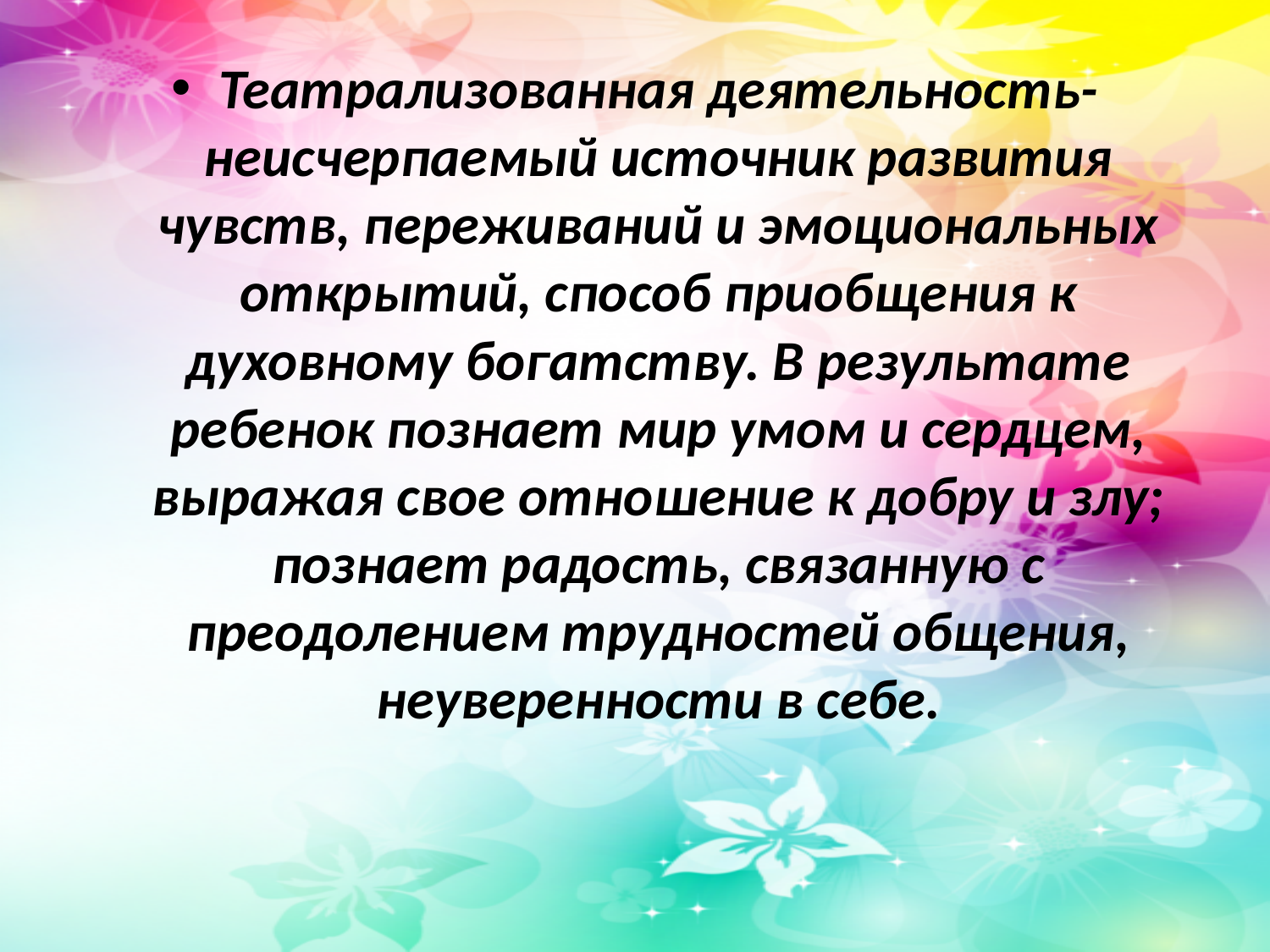

Театрализованная деятельность- неисчерпаемый источник развития чувств, переживаний и эмоциональных открытий, способ приобщения к духовному богатству. В результате ребенок познает мир умом и сердцем, выражая свое отношение к добру и злу; познает радость, связанную с преодолением трудностей общения, неуверенности в себе.